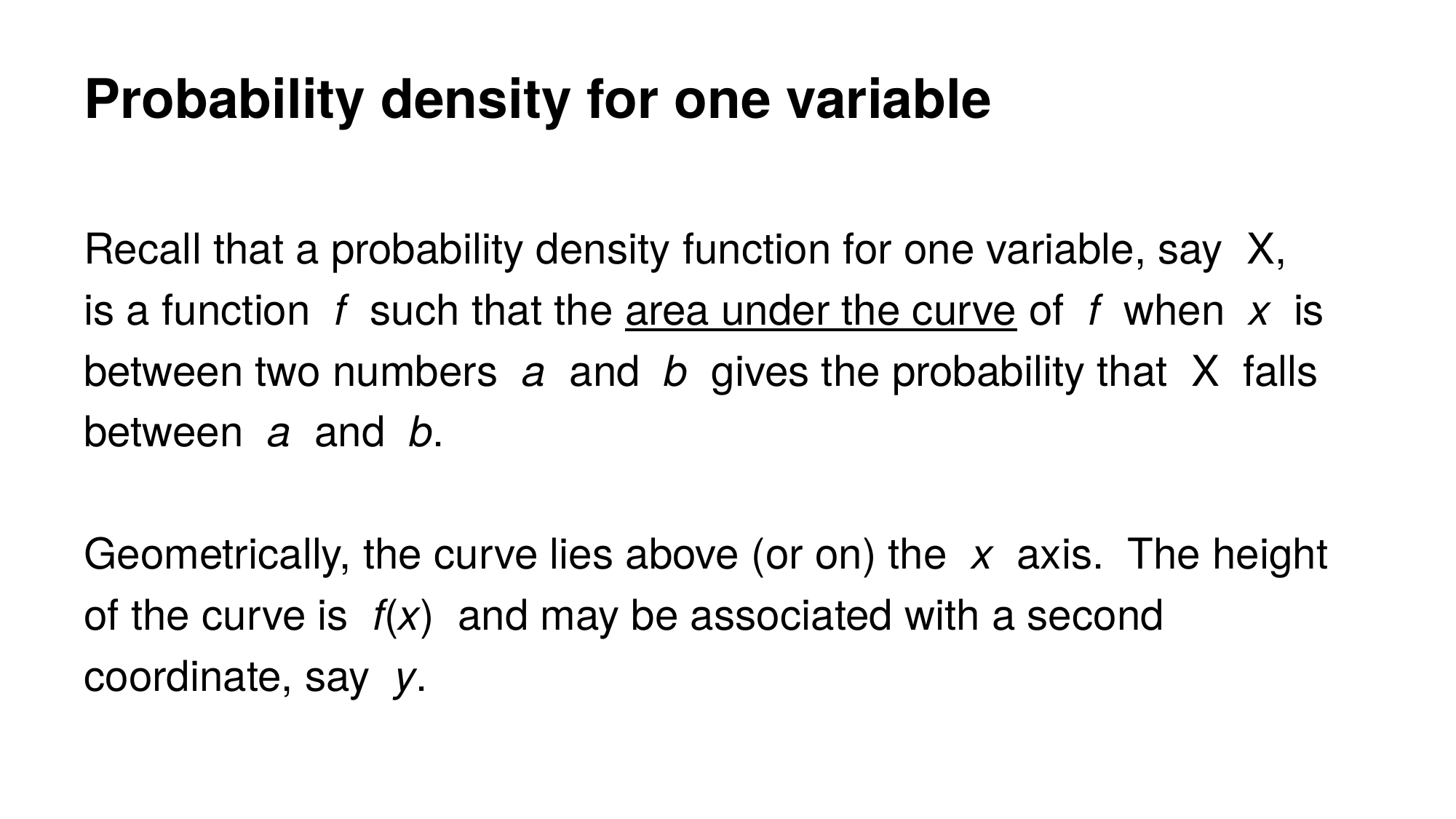

# Probability density for one variable
Recall that a probability density function for one variable, say  X,  is a function  f  such that the area under the curve of  f  when  x  is between two numbers  a  and  b  gives the probability that  X  falls between  a  and  b.

Geometrically, the curve lies above (or on) the  x  axis.  The height of the curve is  f(x)  and may be associated with a second coordinate, say  y.